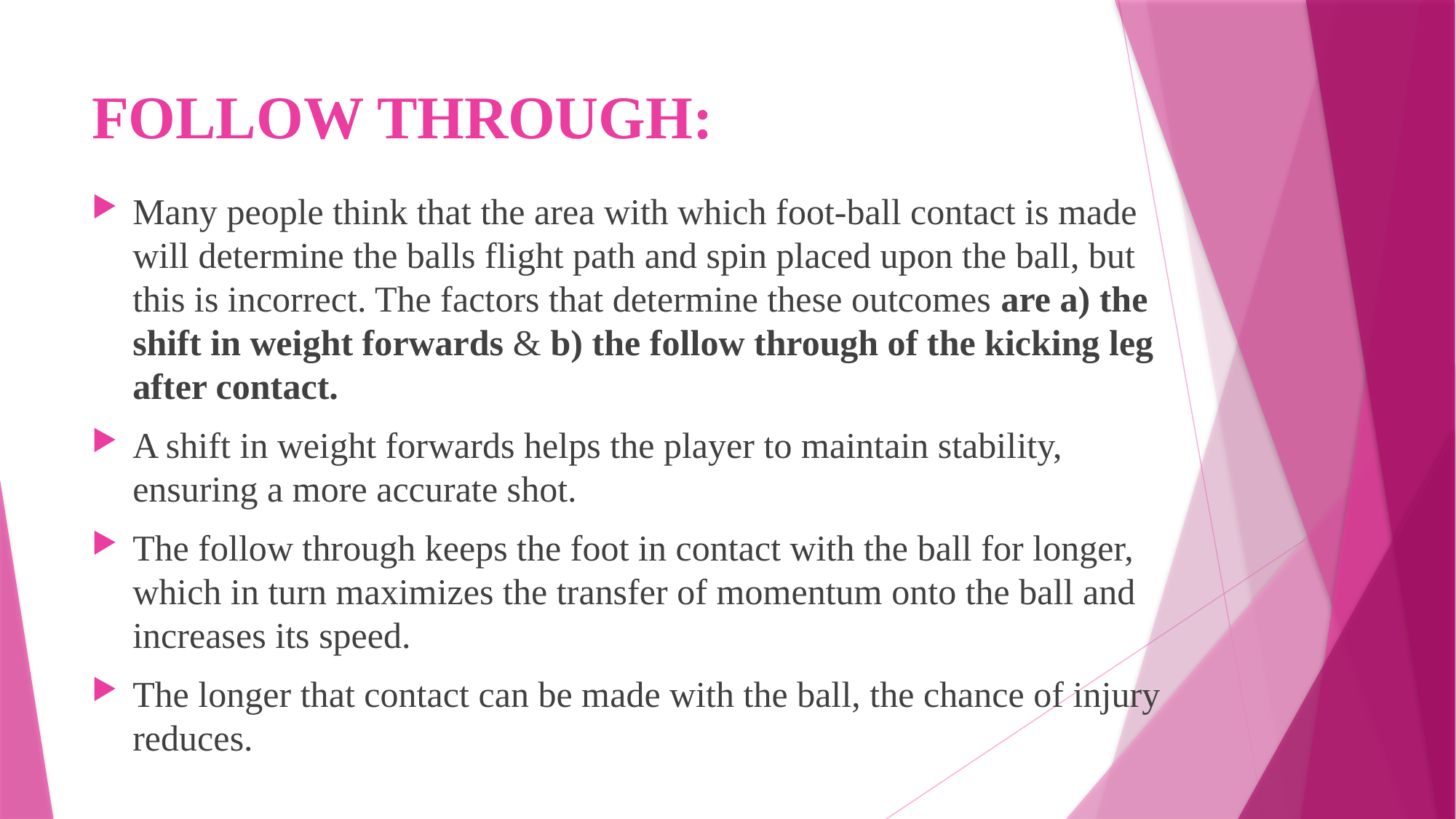

# FOLLOW THROUGH:
Many people think that the area with which foot-ball contact is made will determine the balls flight path and spin placed upon the ball, but this is incorrect. The factors that determine these outcomes are a) the shift in weight forwards & b) the follow through of the kicking leg after contact.
A shift in weight forwards helps the player to maintain stability, ensuring a more accurate shot.
The follow through keeps the foot in contact with the ball for longer, which in turn maximizes the transfer of momentum onto the ball and increases its speed.
The longer that contact can be made with the ball, the chance of injury reduces.